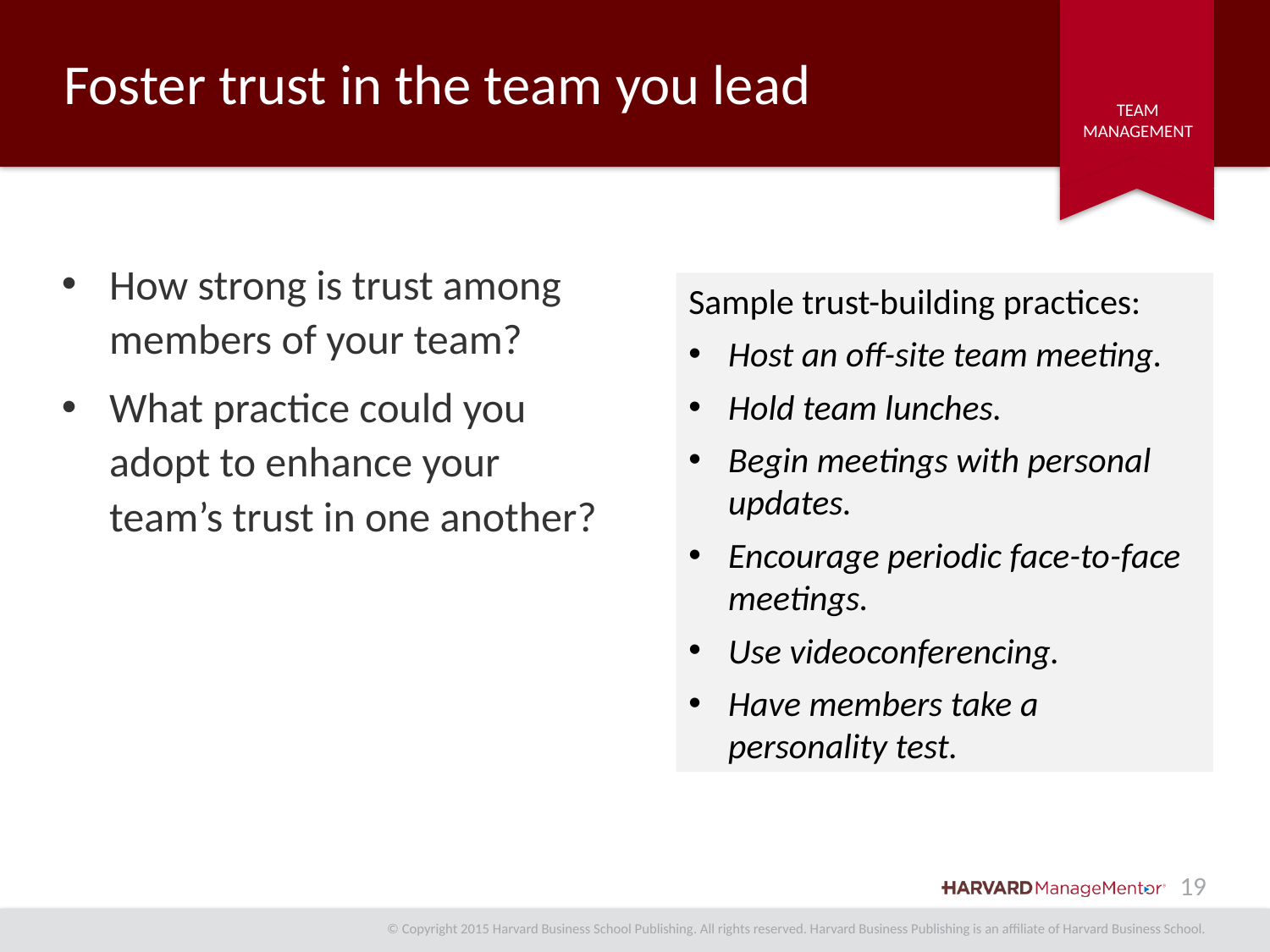

# Foster trust in the team you lead
How strong is trust among members of your team?
What practice could you adopt to enhance your team’s trust in one another?
Sample trust-building practices:
Host an off-site team meeting.
Hold team lunches.
Begin meetings with personal updates.
Encourage periodic face-to-face meetings.
Use videoconferencing.
Have members take a personality test.